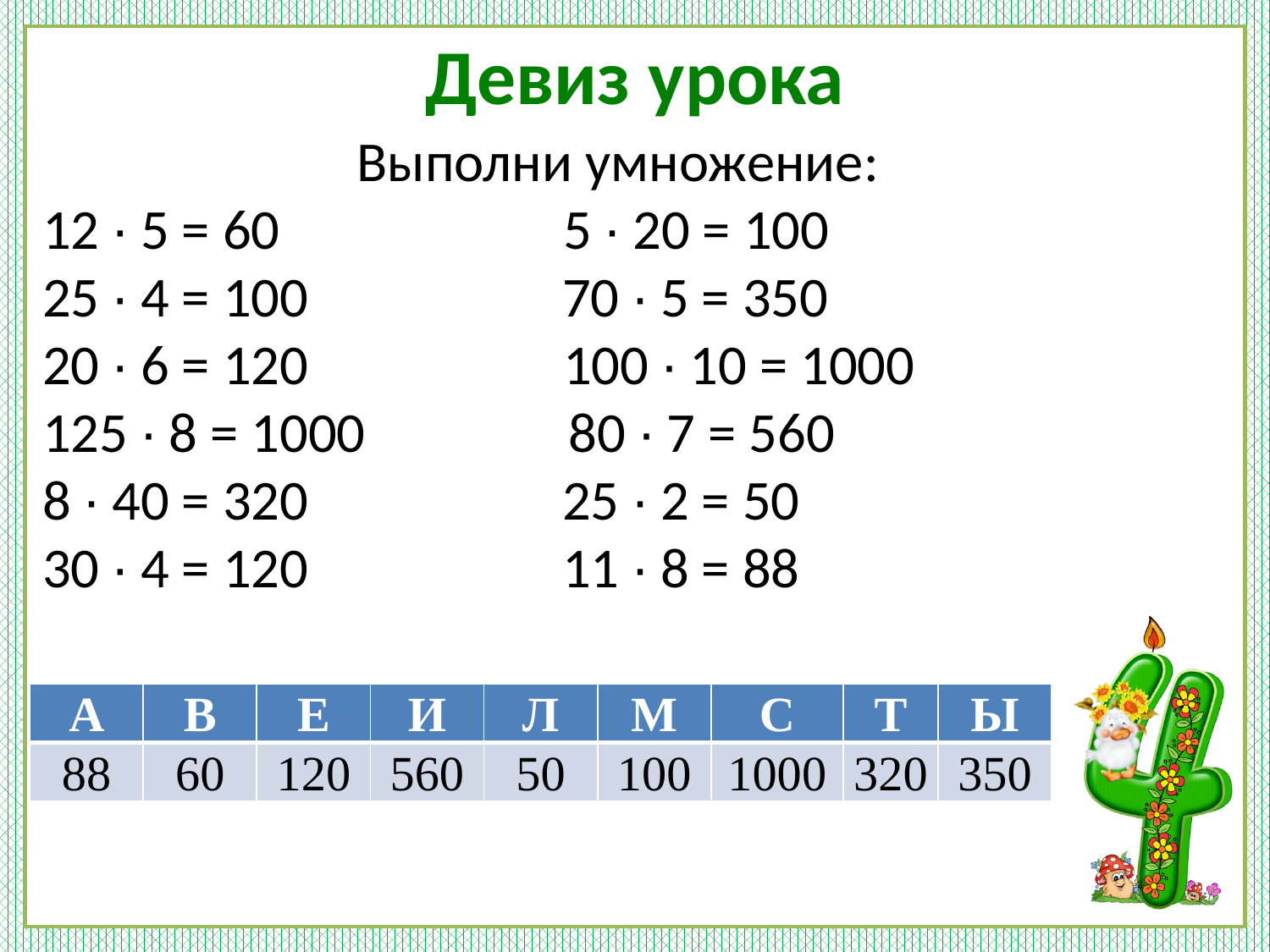

# Девиз урока
Выполни умножение:
12 ∙ 5 = 60         	           5 ∙ 20 = 100
25 ∙ 4 = 100                    70 ∙ 5 = 350
20 ∙ 6 = 120           	 100 ∙ 10 = 1000
125 ∙ 8 = 1000                80 ∙ 7 = 560
8 ∙ 40 = 320                    25 ∙ 2 = 50
30 ∙ 4 = 120                    11 ∙ 8 = 88

| А | В | Е | И | Л | М | С | Т | Ы |
| --- | --- | --- | --- | --- | --- | --- | --- | --- |
| 88 | 60 | 120 | 560 | 50 | 100 | 1000 | 320 | 350 |